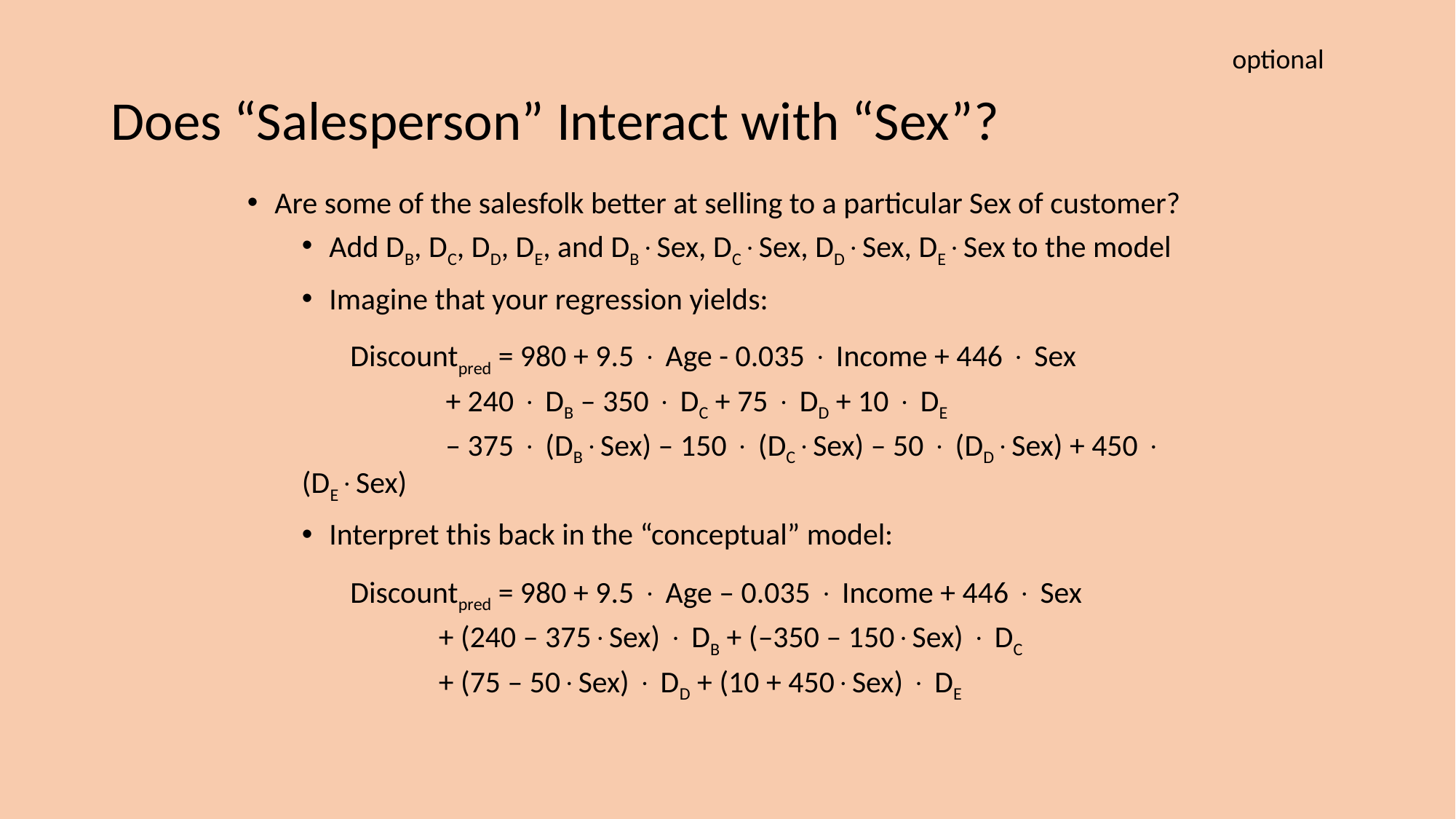

optional
# Does “Salesperson” Interact with “Sex”?
Are some of the salesfolk better at selling to a particular Sex of customer?
Add DB, DC, DD, DE, and DB⋅Sex, DC⋅Sex, DD⋅Sex, DE⋅Sex to the model
Imagine that your regression yields:
       Discountpred = 980 + 9.5 ⋅ Age - 0.035 ⋅ Income + 446 ⋅ Sex
	     + 240 ⋅ DB – 350 ⋅ DC + 75 ⋅ DD + 10 ⋅ DE
	     – 375 ⋅ (DB⋅Sex) – 150 ⋅ (DC⋅Sex) – 50 ⋅ (DD⋅Sex) + 450 ⋅ (DE⋅Sex)
Interpret this back in the “conceptual” model:
       Discountpred = 980 + 9.5 ⋅ Age – 0.035 ⋅ Income + 446 ⋅ Sex
	    + (240 – 375⋅Sex) ⋅ DB + (–350 – 150⋅Sex) ⋅ DC
	    + (75 – 50⋅Sex) ⋅ DD + (10 + 450⋅Sex) ⋅ DE